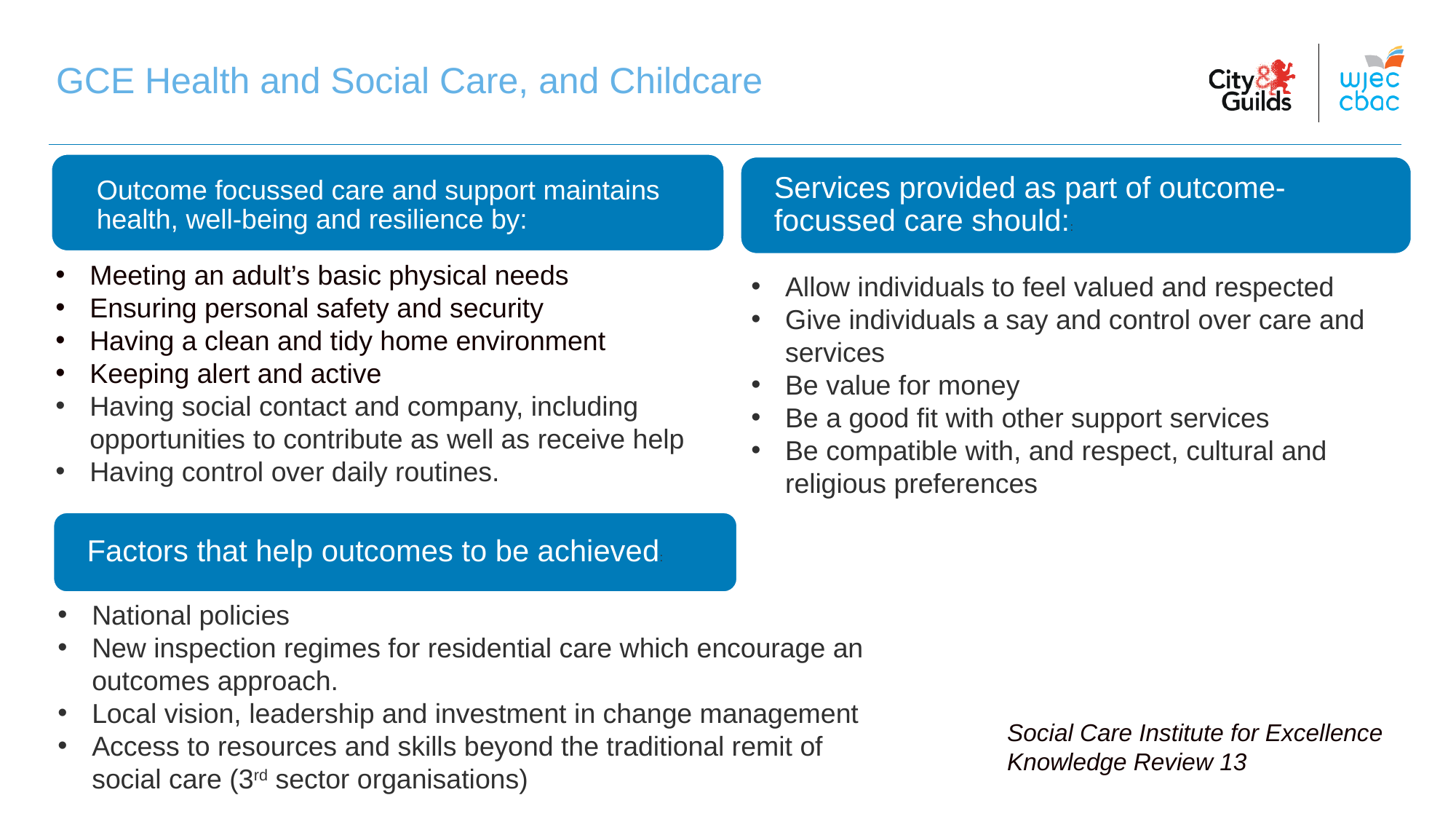

GCE Health and Social Care, and Childcare

Outcome focussed care and support maintains health, well-being and resilience by:

Services provided as part of outcome- focussed care should::
Meeting an adult’s basic physical needs
Ensuring personal safety and security
Having a clean and tidy home environment
Keeping alert and active
Having social contact and company, including opportunities to contribute as well as receive help
Having control over daily routines.
Allow individuals to feel valued and respected
Give individuals a say and control over care and services
Be value for money
Be a good fit with other support services
Be compatible with, and respect, cultural and religious preferences

Factors that help outcomes to be achieved:
National policies
New inspection regimes for residential care which encourage an outcomes approach.
Local vision, leadership and investment in change management
Access to resources and skills beyond the traditional remit of social care (3rd sector organisations)
Social Care Institute for Excellence Knowledge Review 13